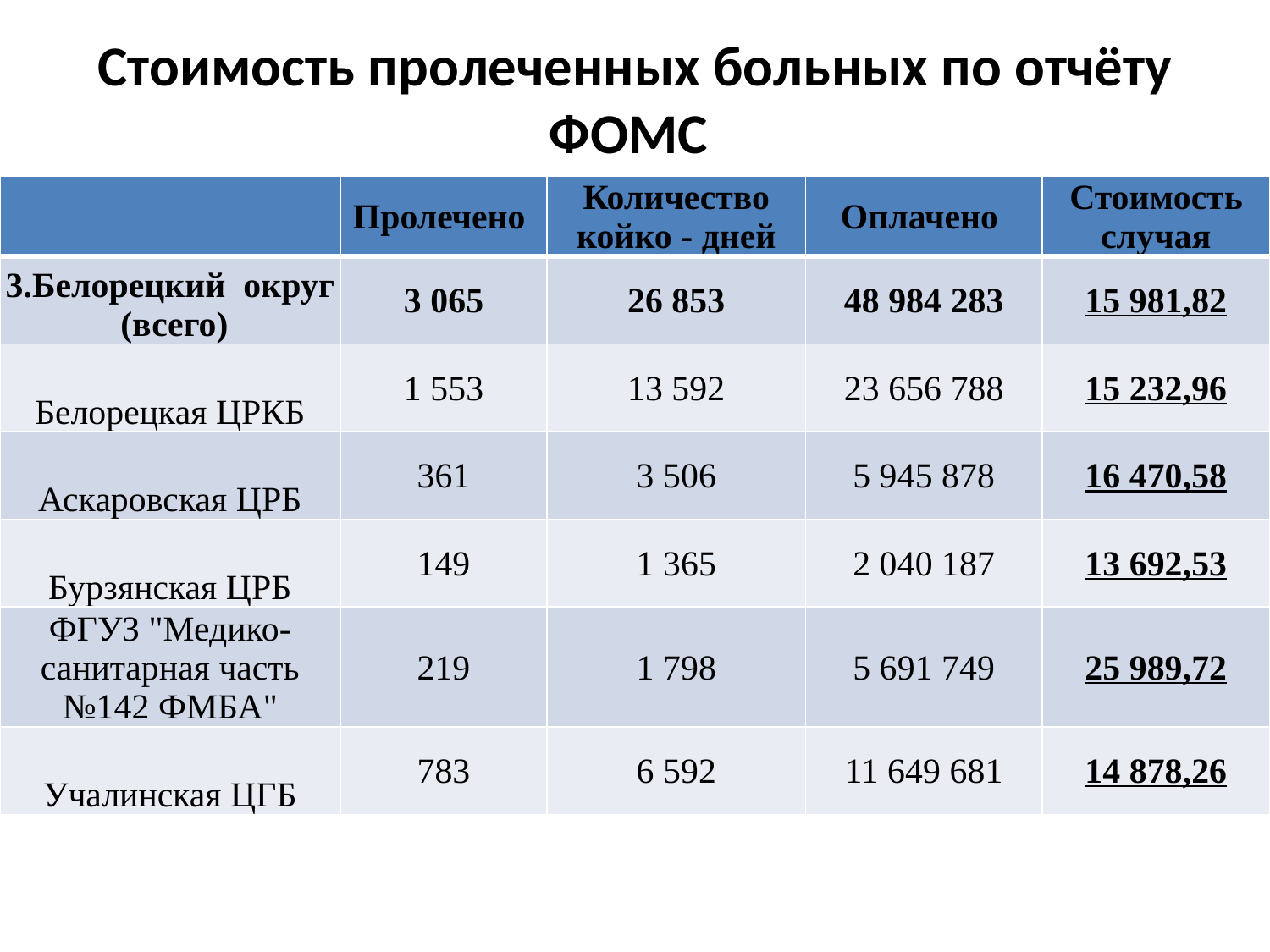

# Стоимость пролеченных больных по отчёту ФОМС
|  | Пролечено | Количество койко - дней | Оплачено | Стоимость случая |
| --- | --- | --- | --- | --- |
| 3.Белорецкий округ (всего) | 3 065 | 26 853 | 48 984 283 | 15 981,82 |
| Белорецкая ЦРКБ | 1 553 | 13 592 | 23 656 788 | 15 232,96 |
| Аскаровская ЦРБ | 361 | 3 506 | 5 945 878 | 16 470,58 |
| Бурзянская ЦРБ | 149 | 1 365 | 2 040 187 | 13 692,53 |
| ФГУЗ "Медико-санитарная часть №142 ФМБА" | 219 | 1 798 | 5 691 749 | 25 989,72 |
| Учалинская ЦГБ | 783 | 6 592 | 11 649 681 | 14 878,26 |